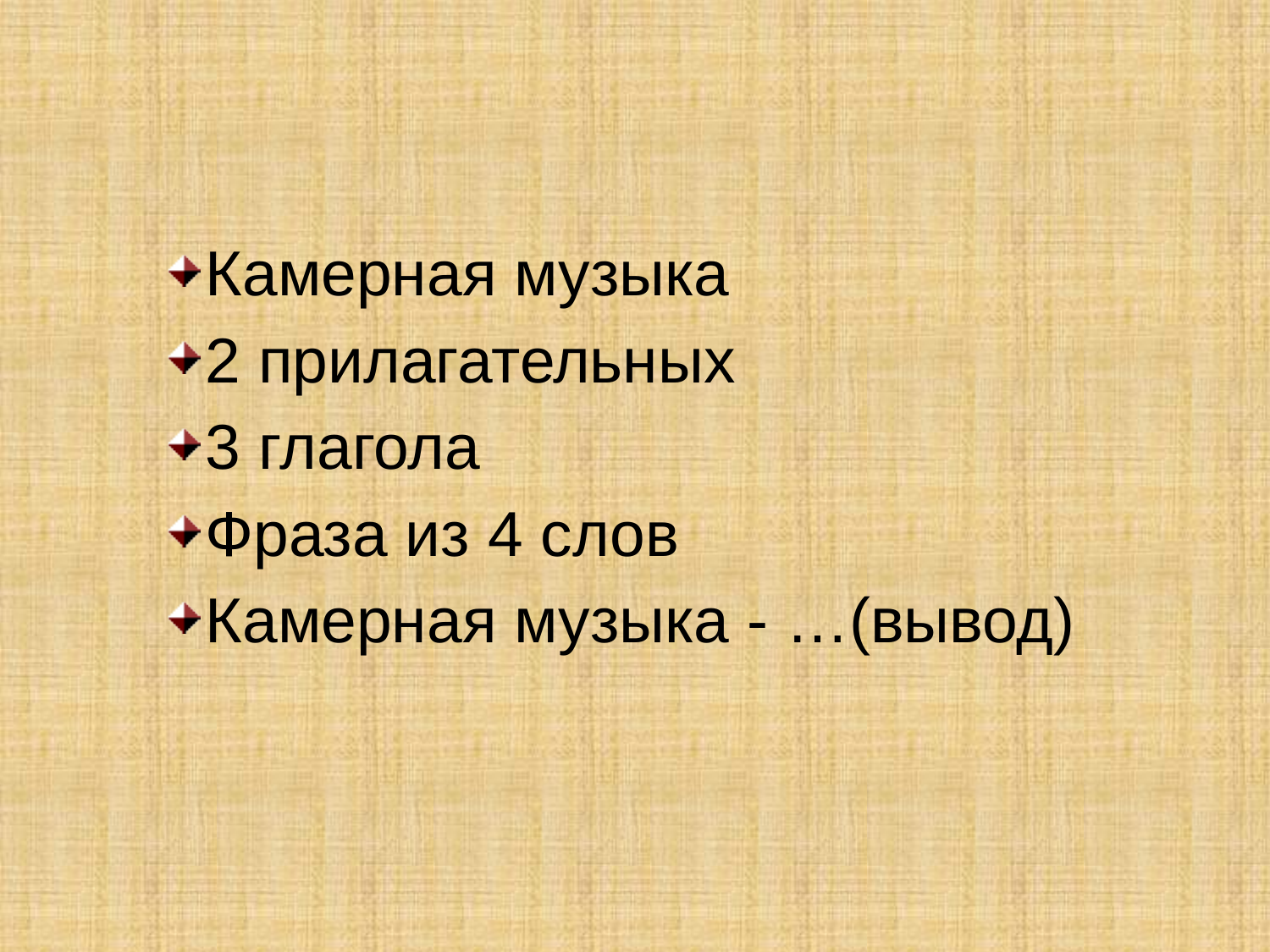

Камерная музыка
2 прилагательных
3 глагола
Фраза из 4 слов
Камерная музыка - …(вывод)